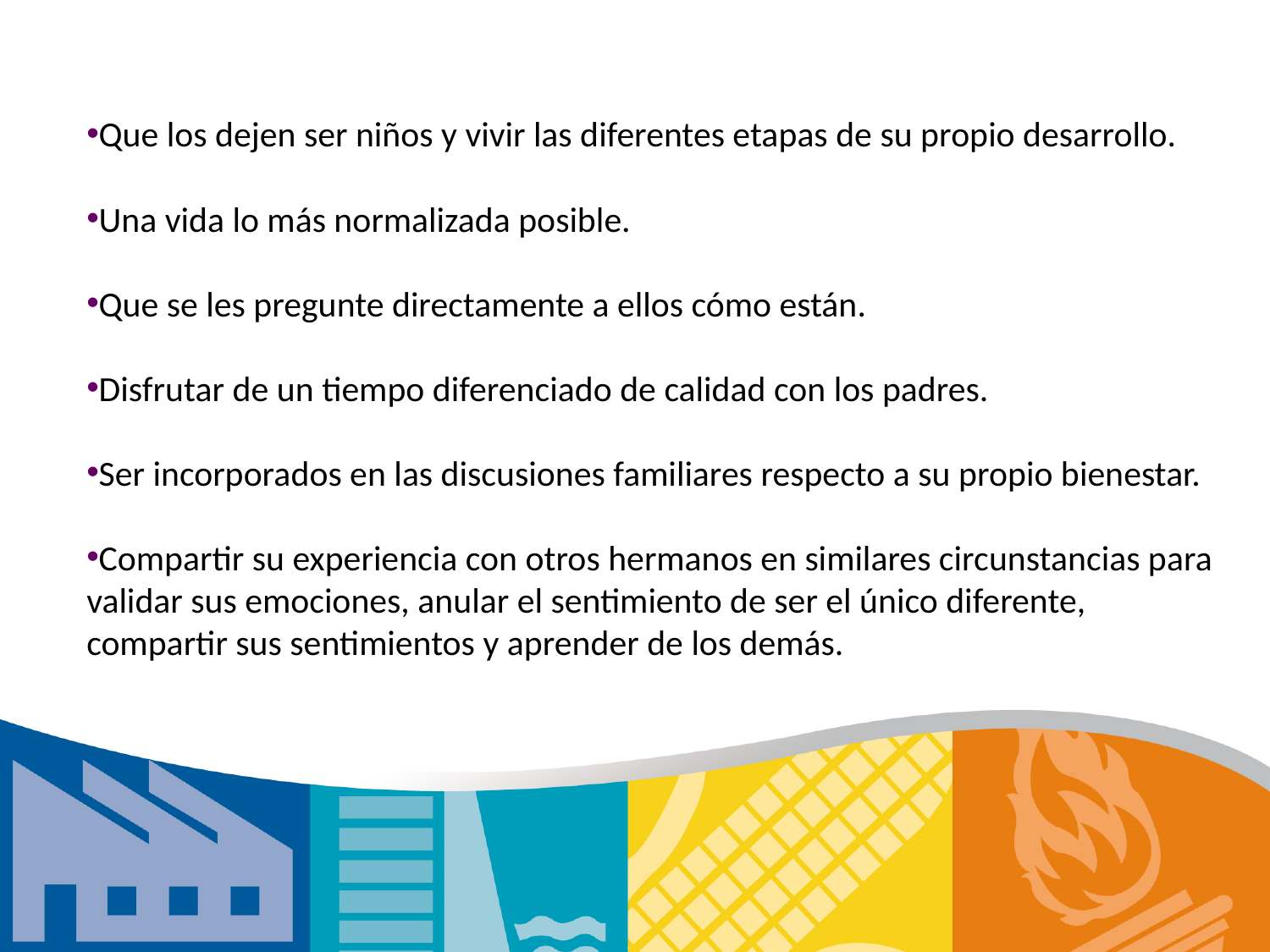

Que los dejen ser niños y vivir las diferentes etapas de su propio desarrollo.

Una vida lo más normalizada posible.

Que se les pregunte directamente a ellos cómo están.

Disfrutar de un tiempo diferenciado de calidad con los padres.

Ser incorporados en las discusiones familiares respecto a su propio bienestar.

Compartir su experiencia con otros hermanos en similares circunstancias para validar sus emociones, anular el sentimiento de ser el único diferente, compartir sus sentimientos y aprender de los demás.